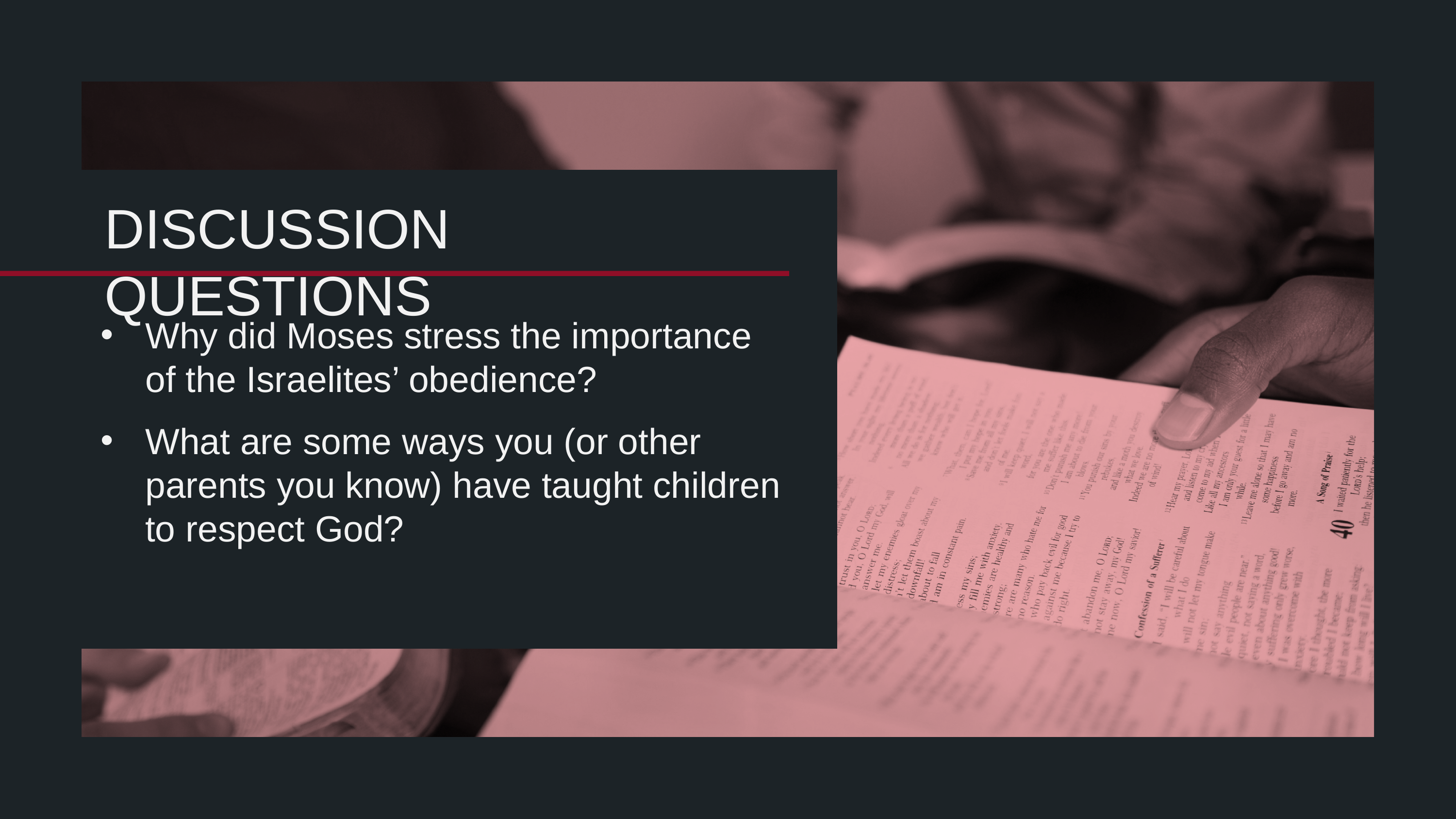

Why did Moses stress the importance of the Israelites’ obedience?
What are some ways you (or other parents you know) have taught children to respect God?